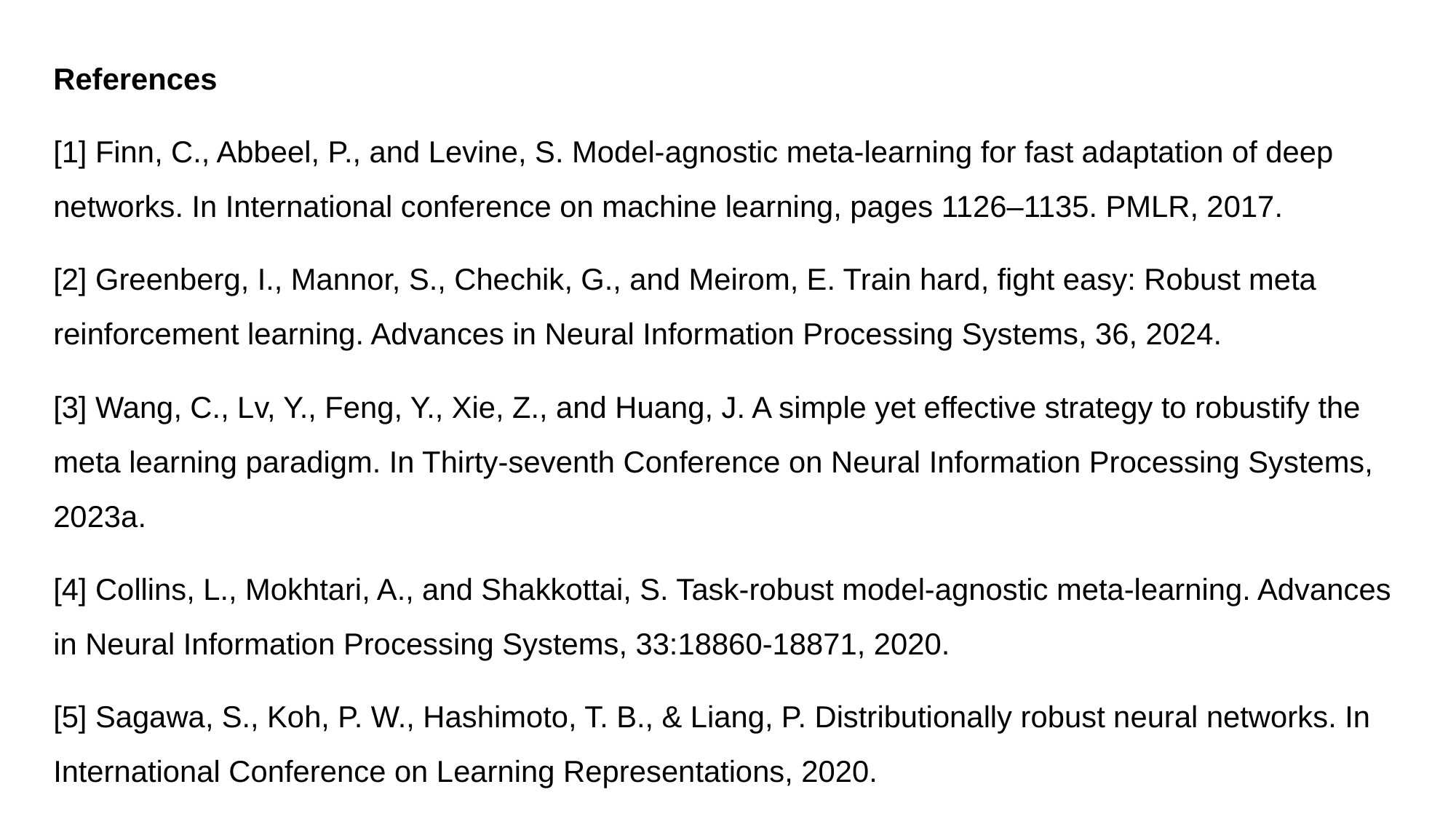

References
[1] Finn, C., Abbeel, P., and Levine, S. Model-agnostic meta-learning for fast adaptation of deep networks. In International conference on machine learning, pages 1126–1135. PMLR, 2017.
[2] Greenberg, I., Mannor, S., Chechik, G., and Meirom, E. Train hard, fight easy: Robust meta reinforcement learning. Advances in Neural Information Processing Systems, 36, 2024.
[3] Wang, C., Lv, Y., Feng, Y., Xie, Z., and Huang, J. A simple yet effective strategy to robustify the meta learning paradigm. In Thirty-seventh Conference on Neural Information Processing Systems, 2023a.
[4] Collins, L., Mokhtari, A., and Shakkottai, S. Task-robust model-agnostic meta-learning. Advances in Neural Information Processing Systems, 33:18860-18871, 2020.
[5] Sagawa, S., Koh, P. W., Hashimoto, T. B., & Liang, P. Distributionally robust neural networks. In International Conference on Learning Representations, 2020.